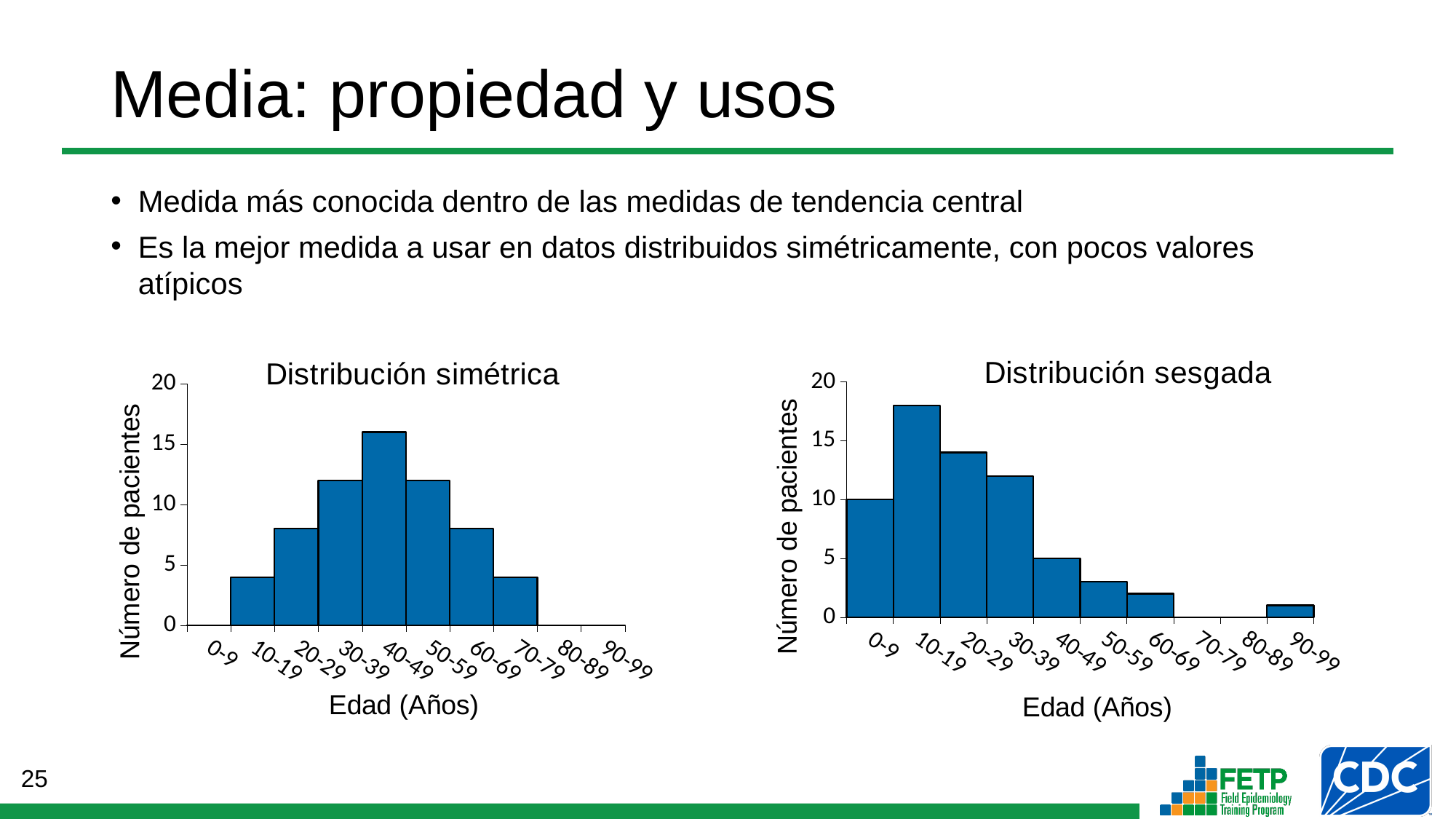

# Media: propiedad y usos
Medida más conocida dentro de las medidas de tendencia central
Es la mejor medida a usar en datos distribuidos simétricamente, con pocos valores atípicos

### Chart: Distribución simétrica

| Category |  |
|---|---|
| 0-9 | 0.0 |
| 10-19  | 4.0 |
| 20-29 | 8.0 |
| 30-39 | 12.0 |
| 40-49 | 16.0 |
| 50-59 | 12.0 |
| 60-69 | 8.0 |
| 70-79 | 4.0 |
| 80-89 | 0.0 |
| 90-99 | 0.0 |

### Chart: Distribución sesgada

| Category |  |
|---|---|
| 0-9 | 10.0 |
| 10-19  | 18.0 |
| 20-29 | 14.0 |
| 30-39 | 12.0 |
| 40-49 | 5.0 |
| 50-59 | 3.0 |
| 60-69 | 2.0 |
| 70-79 | 0.0 |
| 80-89 | 0.0 |
| 90-99 | 1.0 |